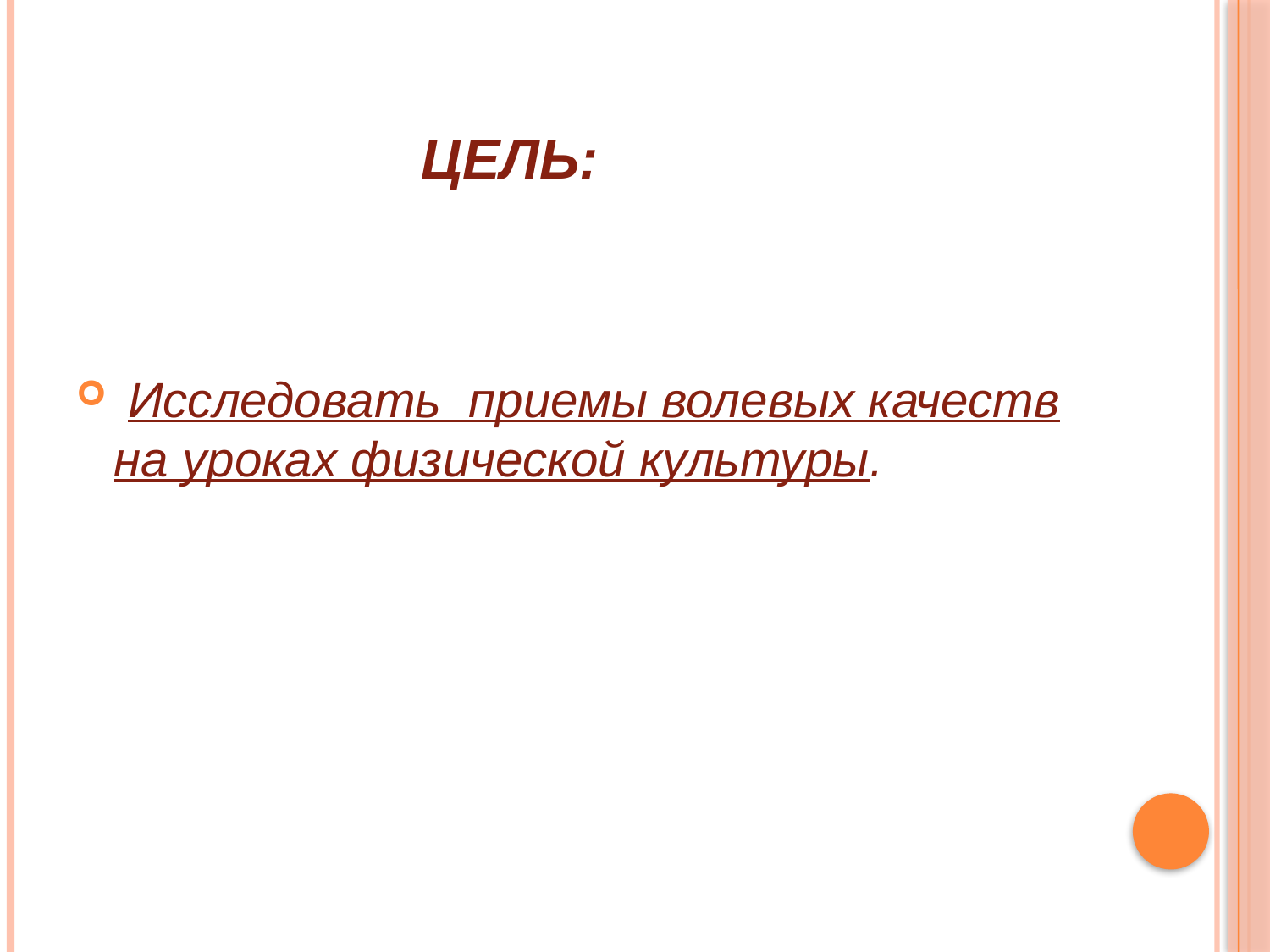

# Цель:

 Исследовать  приемы волевых качеств на уроках физической культуры.